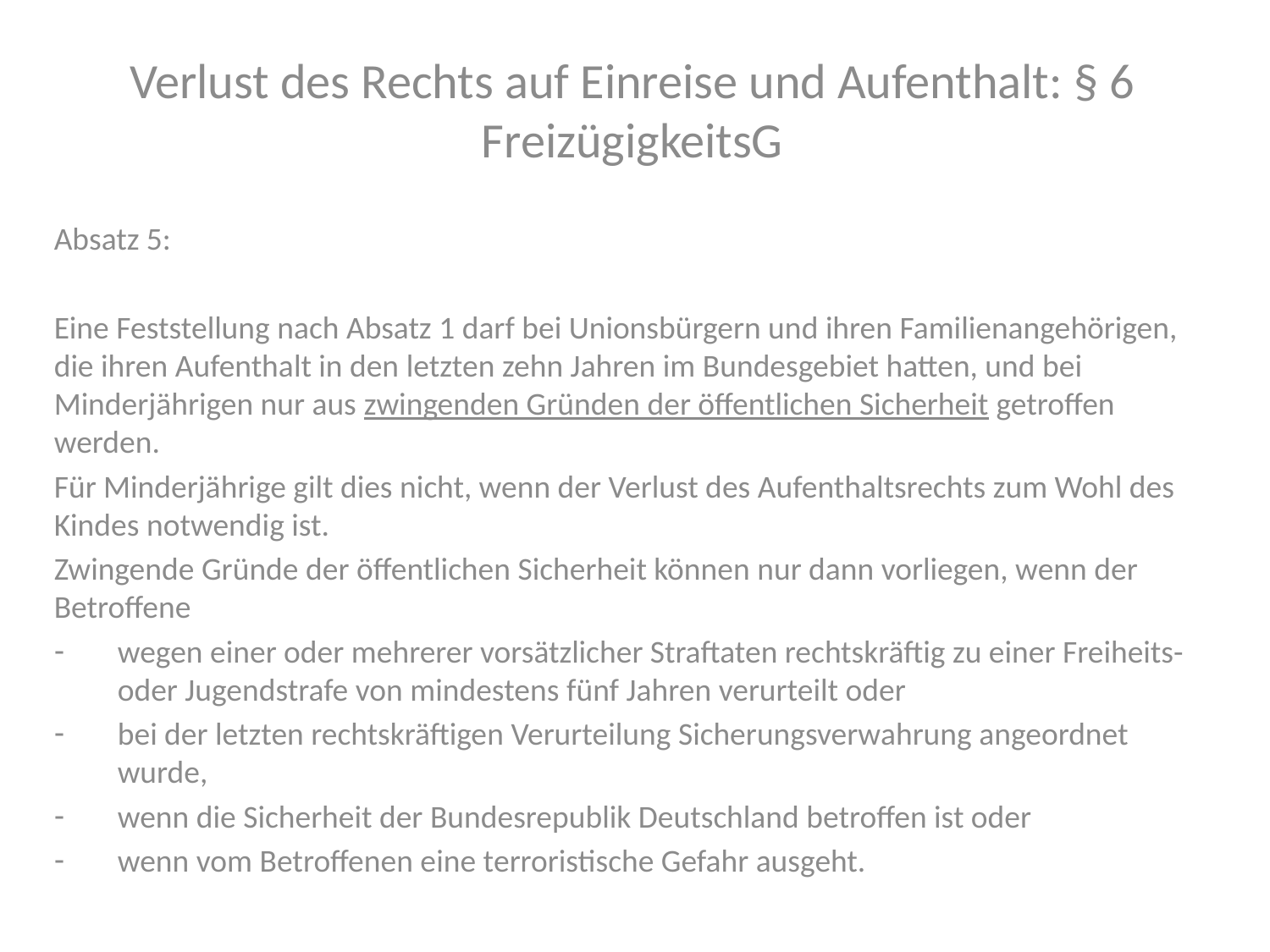

Verlust des Rechts auf Einreise und Aufenthalt: § 6 FreizügigkeitsG

Absatz 5:

Eine Feststellung nach Absatz 1 darf bei Unionsbürgern und ihren Familienangehörigen, die ihren Aufenthalt in den letzten zehn Jahren im Bundesgebiet hatten, und bei Minderjährigen nur aus zwingenden Gründen der öffentlichen Sicherheit getroffen werden.
Für Minderjährige gilt dies nicht, wenn der Verlust des Aufenthaltsrechts zum Wohl des Kindes notwendig ist.
Zwingende Gründe der öffentlichen Sicherheit können nur dann vorliegen, wenn der Betroffene
wegen einer oder mehrerer vorsätzlicher Straftaten rechtskräftig zu einer Freiheits- oder Jugendstrafe von mindestens fünf Jahren verurteilt oder
bei der letzten rechtskräftigen Verurteilung Sicherungsverwahrung angeordnet wurde,
wenn die Sicherheit der Bundesrepublik Deutschland betroffen ist oder
wenn vom Betroffenen eine terroristische Gefahr ausgeht.